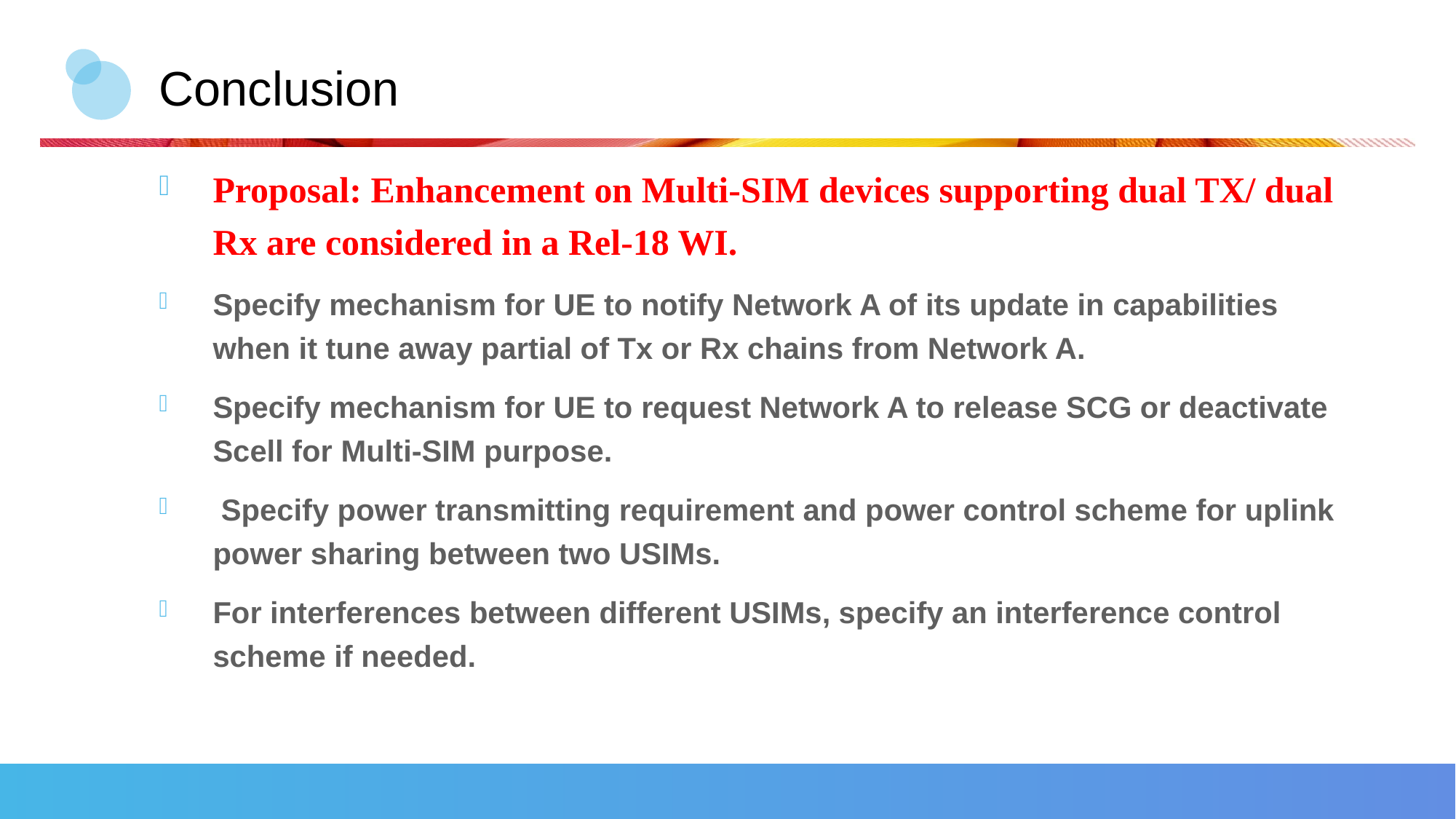

# Conclusion
Proposal: Enhancement on Multi-SIM devices supporting dual TX/ dual Rx are considered in a Rel-18 WI.
Specify mechanism for UE to notify Network A of its update in capabilities when it tune away partial of Tx or Rx chains from Network A.
Specify mechanism for UE to request Network A to release SCG or deactivate Scell for Multi-SIM purpose.
 Specify power transmitting requirement and power control scheme for uplink power sharing between two USIMs.
For interferences between different USIMs, specify an interference control scheme if needed.